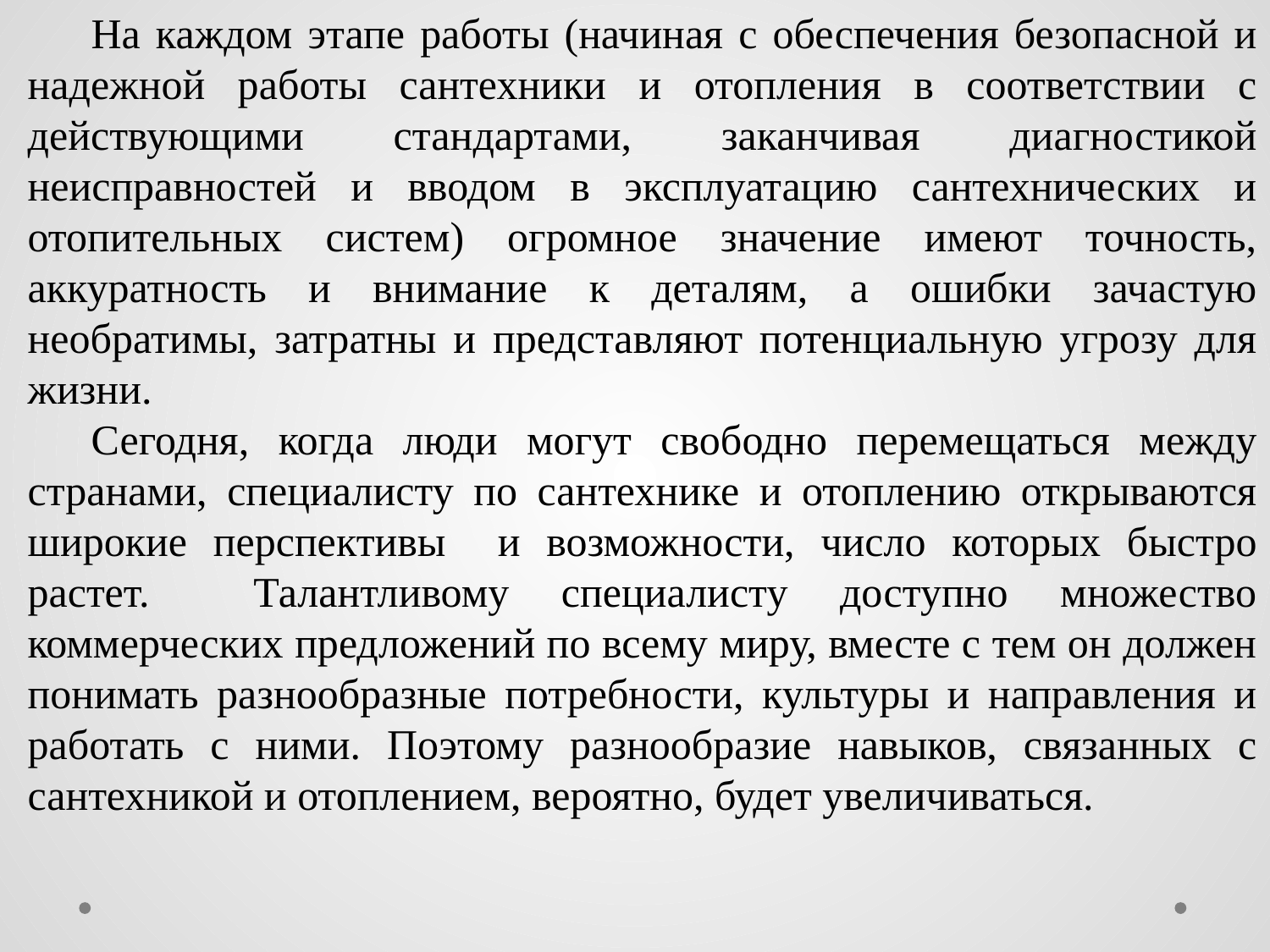

На каждом этапе работы (начиная с обеспечения безопасной и надежной работы сантехники и отопления в соответствии с действующими стандартами, заканчивая диагностикой неисправностей и вводом в эксплуатацию сантехнических и отопительных систем) огромное значение имеют точность, аккуратность и внимание к деталям, а ошибки зачастую необратимы, затратны и представляют потенциальную угрозу для жизни.
Сегодня, когда люди могут свободно перемещаться между странами, специалисту по сантехнике и отоплению открываются широкие перспективы  и возможности, число которых быстро растет.  Талантливому специалисту доступно множество коммерческих предложений по всему миру, вместе с тем он должен понимать разнообразные потребности, культуры и направления и работать с ними. Поэтому разнообразие навыков, связанных с сантехникой и отоплением, вероятно, будет увеличиваться.